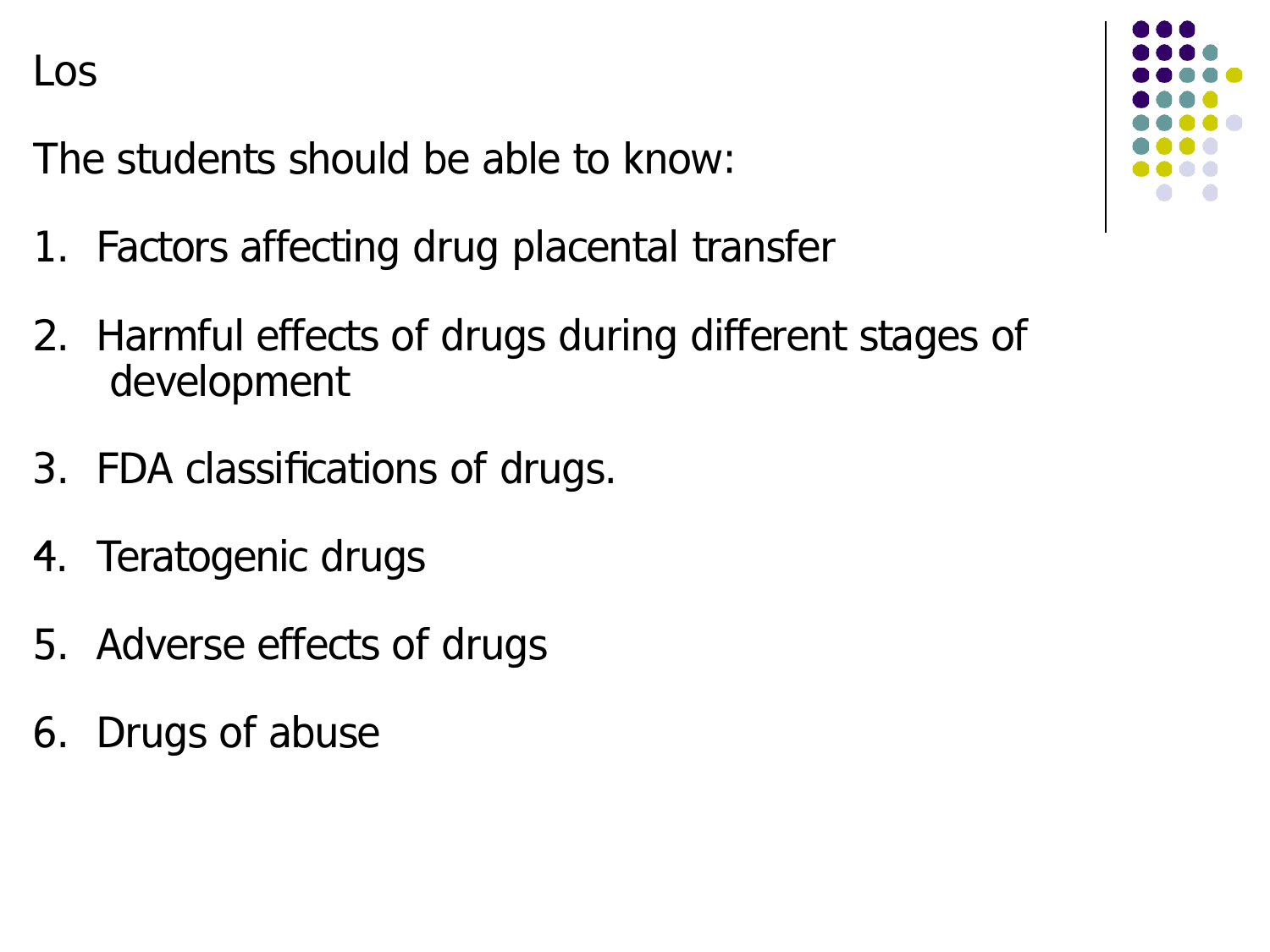

Los
The students should be able to know:
Factors affecting drug placental transfer
Harmful effects of drugs during different stages of  development
FDA classifications of drugs.
Teratogenic drugs
Adverse effects of drugs
Drugs of abuse